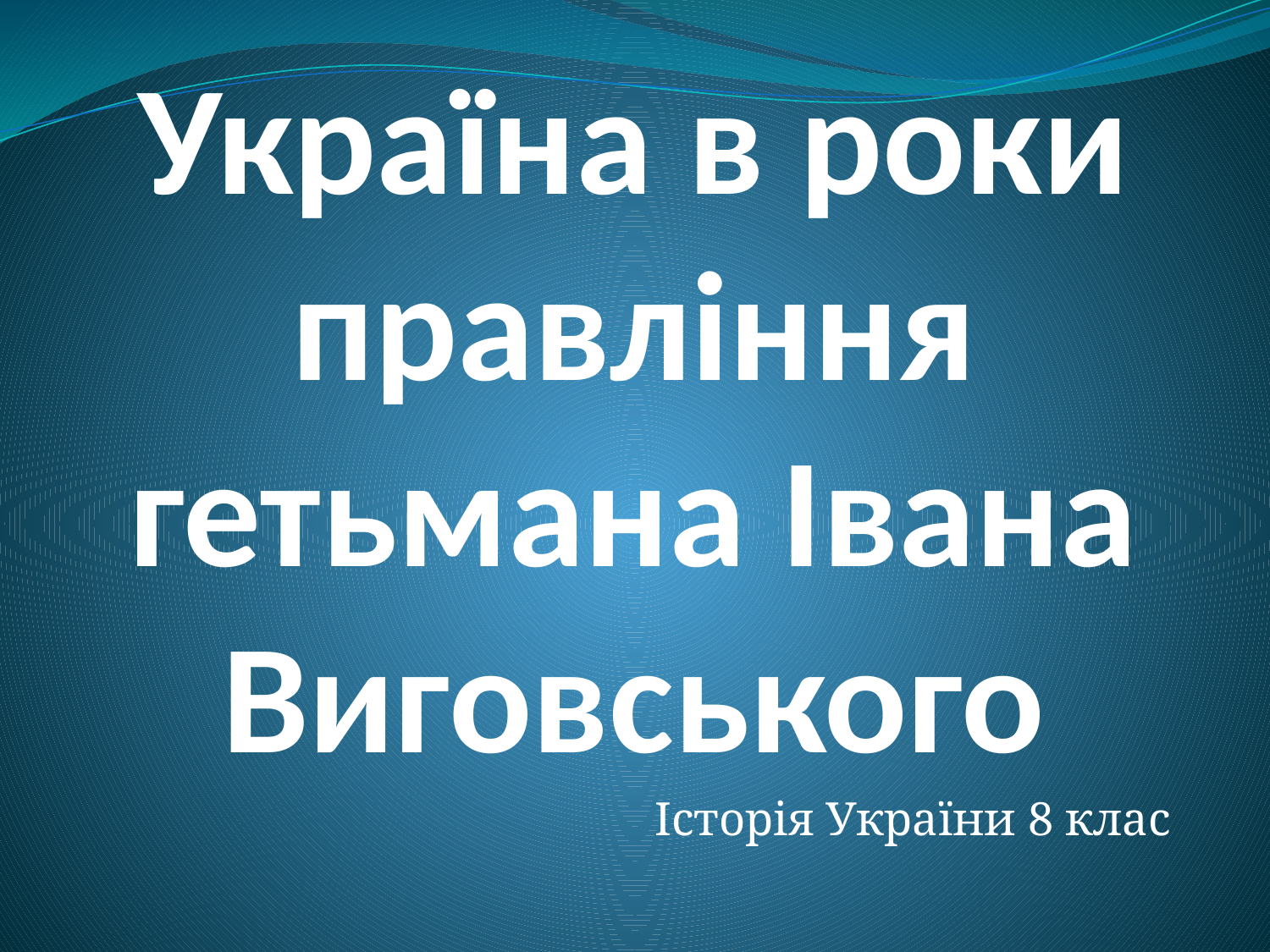

# Україна в роки правління гетьмана Івана Виговського
Історія України 8 клас